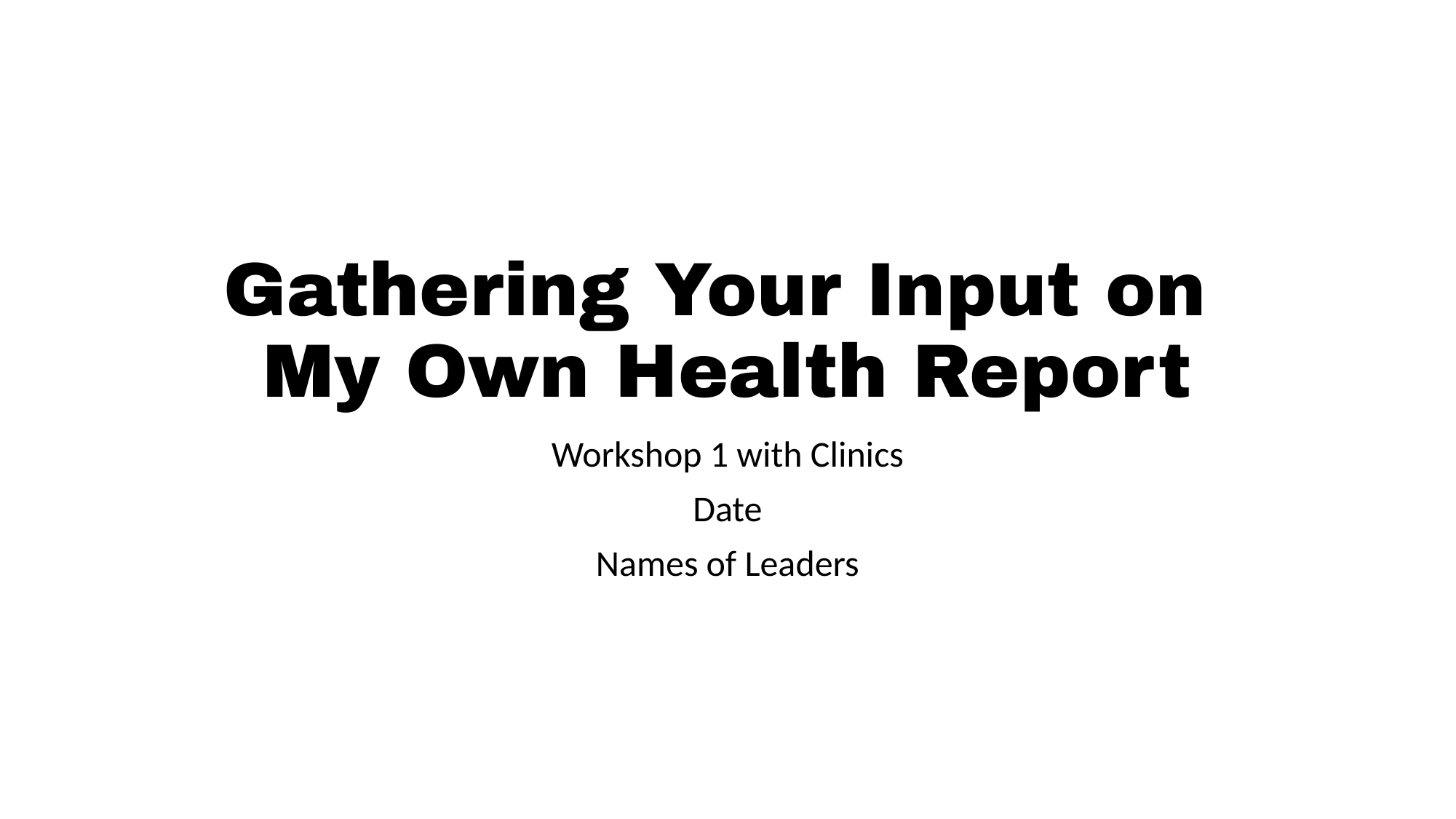

# Gathering Your Input on My Own Health Report
Workshop 1 with Clinics
Date
Names of Leaders